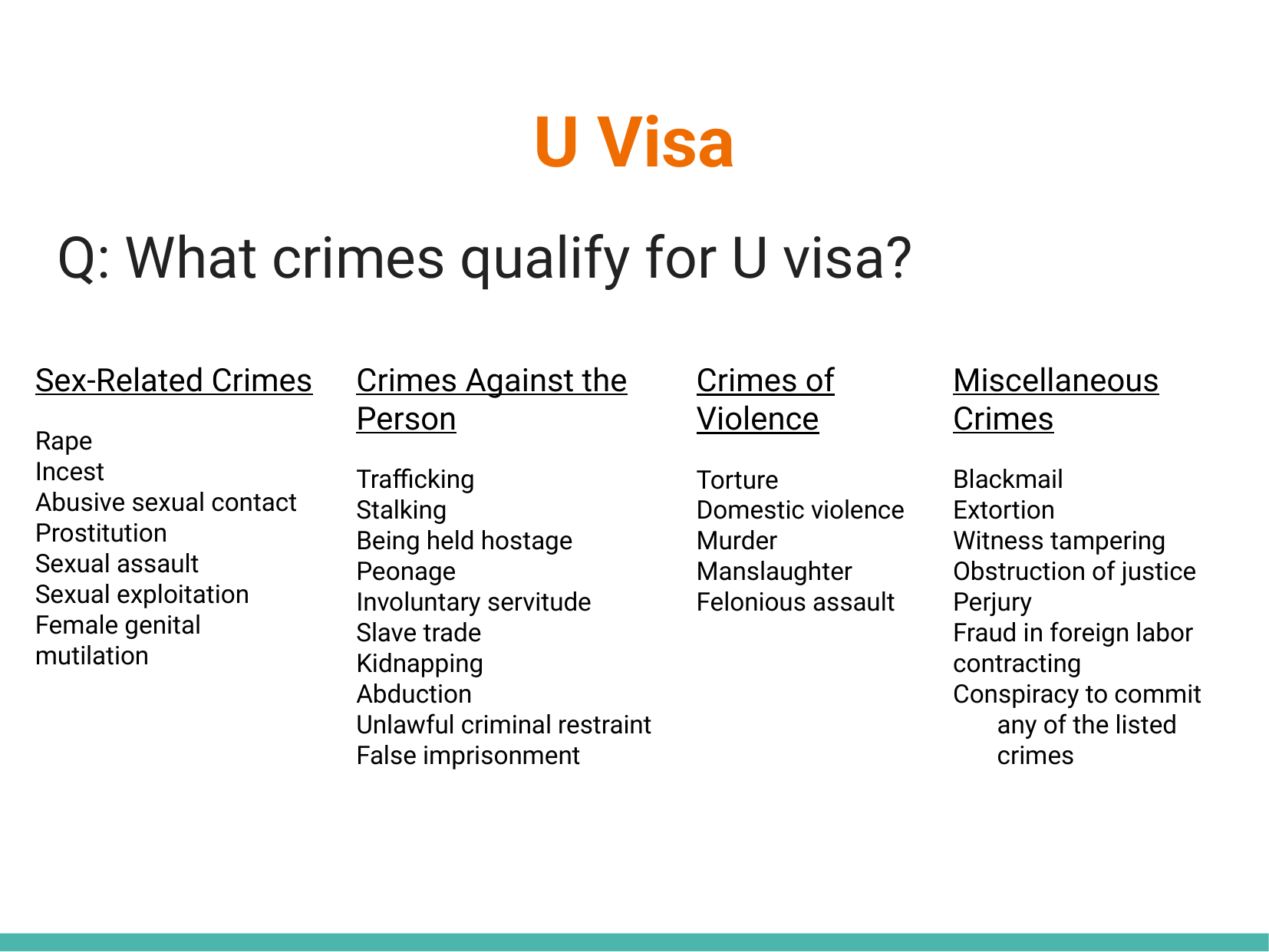

# U Visa
Q: What crimes qualify for U visa?
Sex-Related Crimes
Rape
Incest
Abusive sexual contact
Prostitution
Sexual assault
Sexual exploitation
Female genital mutilation
Crimes Against the Person
Trafficking
Stalking
Being held hostage
Peonage
Involuntary servitude
Slave trade
Kidnapping
Abduction
Unlawful criminal restraint
False imprisonment
Miscellaneous Crimes
Blackmail
Extortion
Witness tampering
Obstruction of justice
Perjury
Fraud in foreign labor contracting
Conspiracy to commit
       any of the listed
       crimes
Crimes of Violence
Torture
Domestic violence
Murder
Manslaughter
Felonious assault